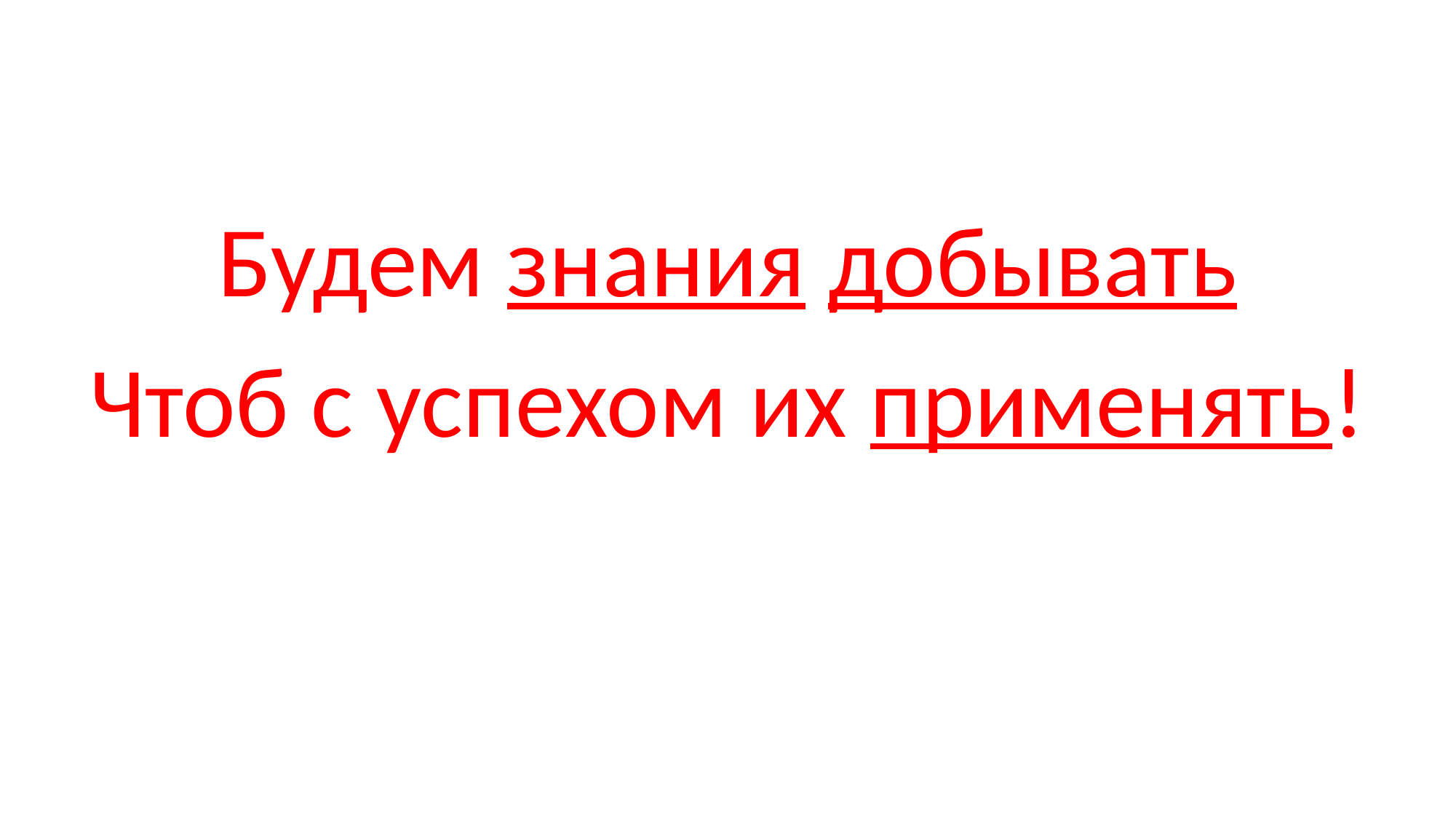

Будем знания добывать
Чтоб с успехом их применять!